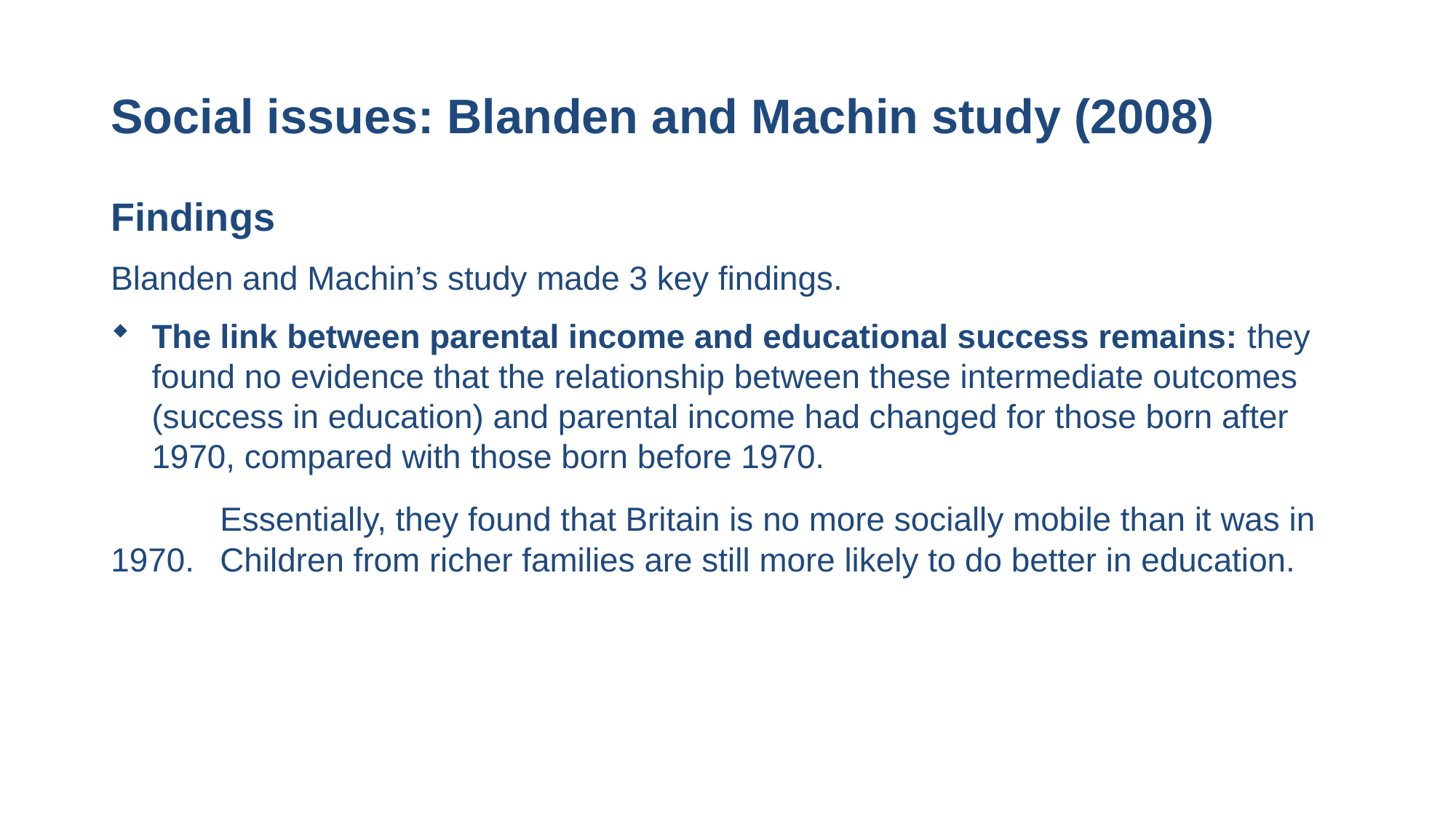

# Social issues: Blanden and Machin study (2008)
Findings
Blanden and Machin’s study made 3 key findings.
The link between parental income and educational success remains: they found no evidence that the relationship between these intermediate outcomes (success in education) and parental income had changed for those born after 1970, compared with those born before 1970.
	Essentially, they found that Britain is no more socially mobile than it was in 1970. 	Children from richer families are still more likely to do better in education.